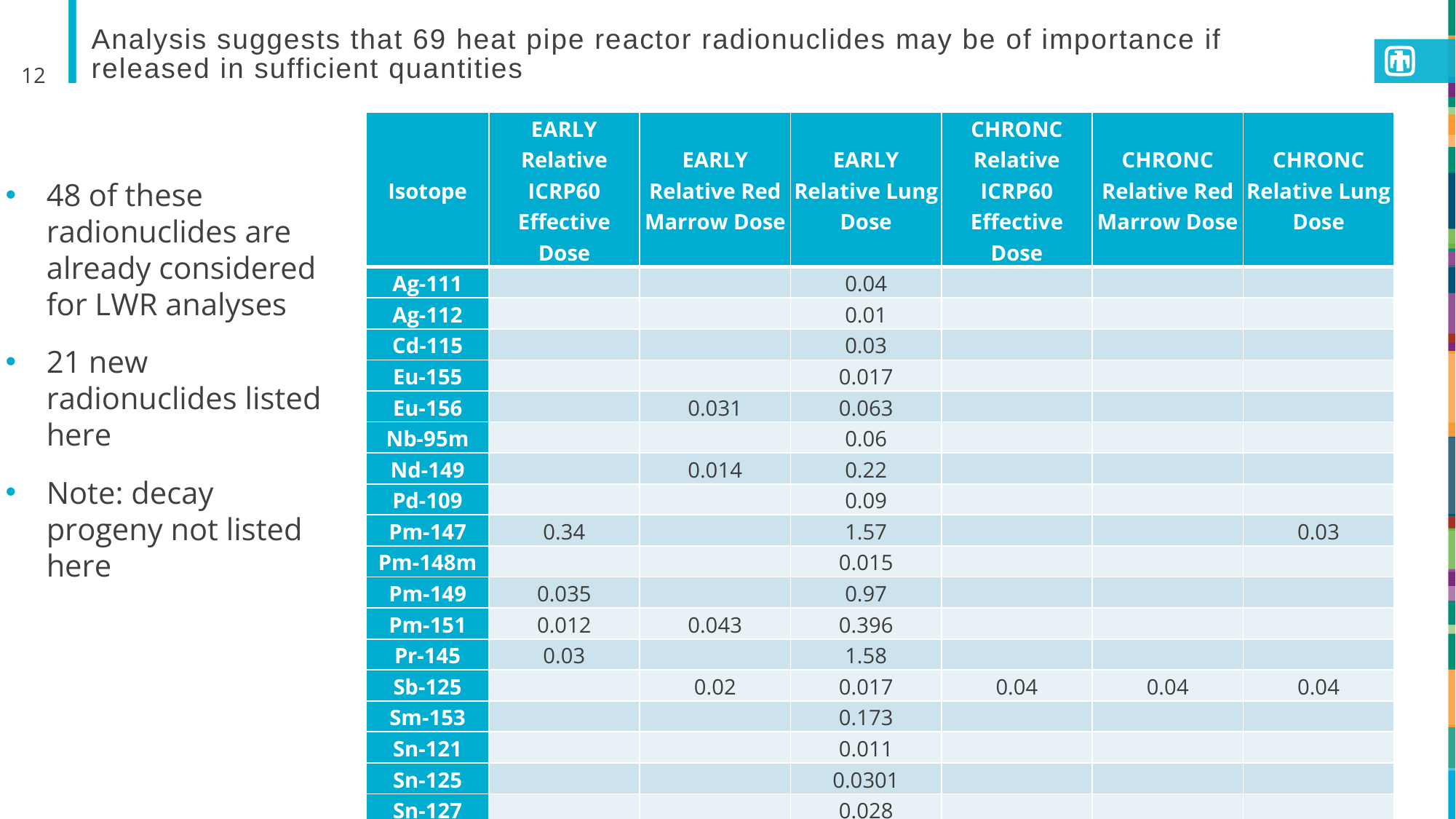

# Analysis suggests that 69 heat pipe reactor radionuclides may be of importance if released in sufficient quantities
12
| Isotope | EARLY Relative ICRP60 Effective Dose | EARLY Relative Red Marrow Dose | EARLY Relative Lung Dose | CHRONC Relative ICRP60 Effective Dose | CHRONC Relative Red Marrow Dose | CHRONC Relative Lung Dose |
| --- | --- | --- | --- | --- | --- | --- |
| Ag-111 |  |  | 0.04 |  |  |  |
| Ag-112 |  |  | 0.01 |  |  |  |
| Cd-115 |  |  | 0.03 |  |  |  |
| Eu-155 |  |  | 0.017 |  |  |  |
| Eu-156 |  | 0.031 | 0.063 |  |  |  |
| Nb-95m |  |  | 0.06 |  |  |  |
| Nd-149 |  | 0.014 | 0.22 |  |  |  |
| Pd-109 |  |  | 0.09 |  |  |  |
| Pm-147 | 0.34 |  | 1.57 |  |  | 0.03 |
| Pm-148m |  |  | 0.015 |  |  |  |
| Pm-149 | 0.035 |  | 0.97 |  |  |  |
| Pm-151 | 0.012 | 0.043 | 0.396 |  |  |  |
| Pr-145 | 0.03 |  | 1.58 |  |  |  |
| Sb-125 |  | 0.02 | 0.017 | 0.04 | 0.04 | 0.04 |
| Sm-153 |  |  | 0.173 |  |  |  |
| Sn-121 |  |  | 0.011 |  |  |  |
| Sn-125 |  |  | 0.0301 |  |  |  |
| Sn-127 |  |  | 0.028 |  |  |  |
| Te-125m |  |  | 0.0107 |  |  |  |
| U-234 | 0.40 |  | 0.663 |  |  | 0.03 |
| U-237 | 0.035 | 0.041 | 0.663 |  |  |  |
48 of these radionuclides are already considered for LWR analyses
21 new radionuclides listed here
Note: decay progeny not listed here